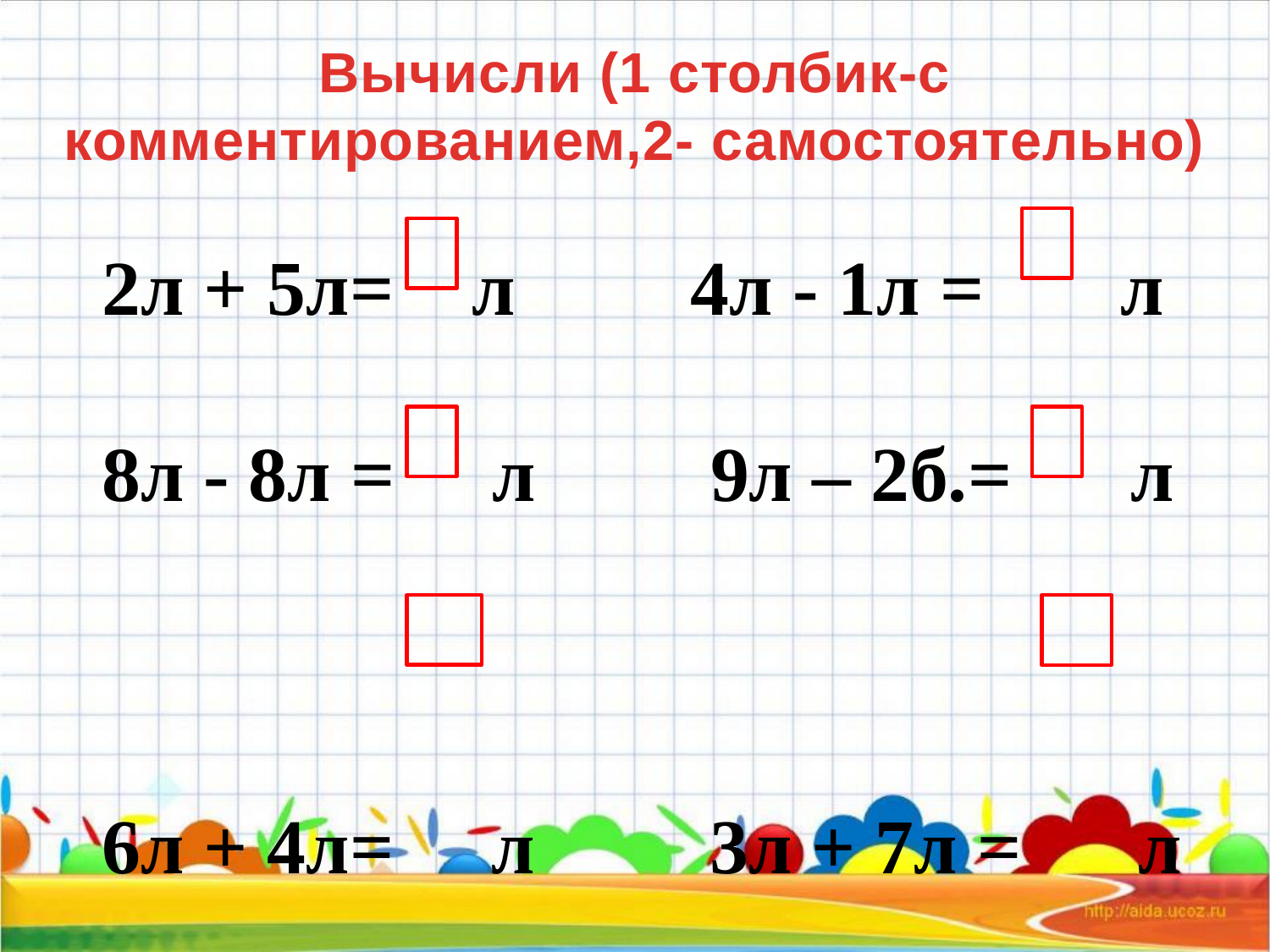

Вычисли (1 столбик-с комментированием,2- самостоятельно)
2л + 5л=    л         4л - 1л =       л
8л - 8л =     л         9л – 2б.=      л
6л + 4л=     л         3л + 7л =      л